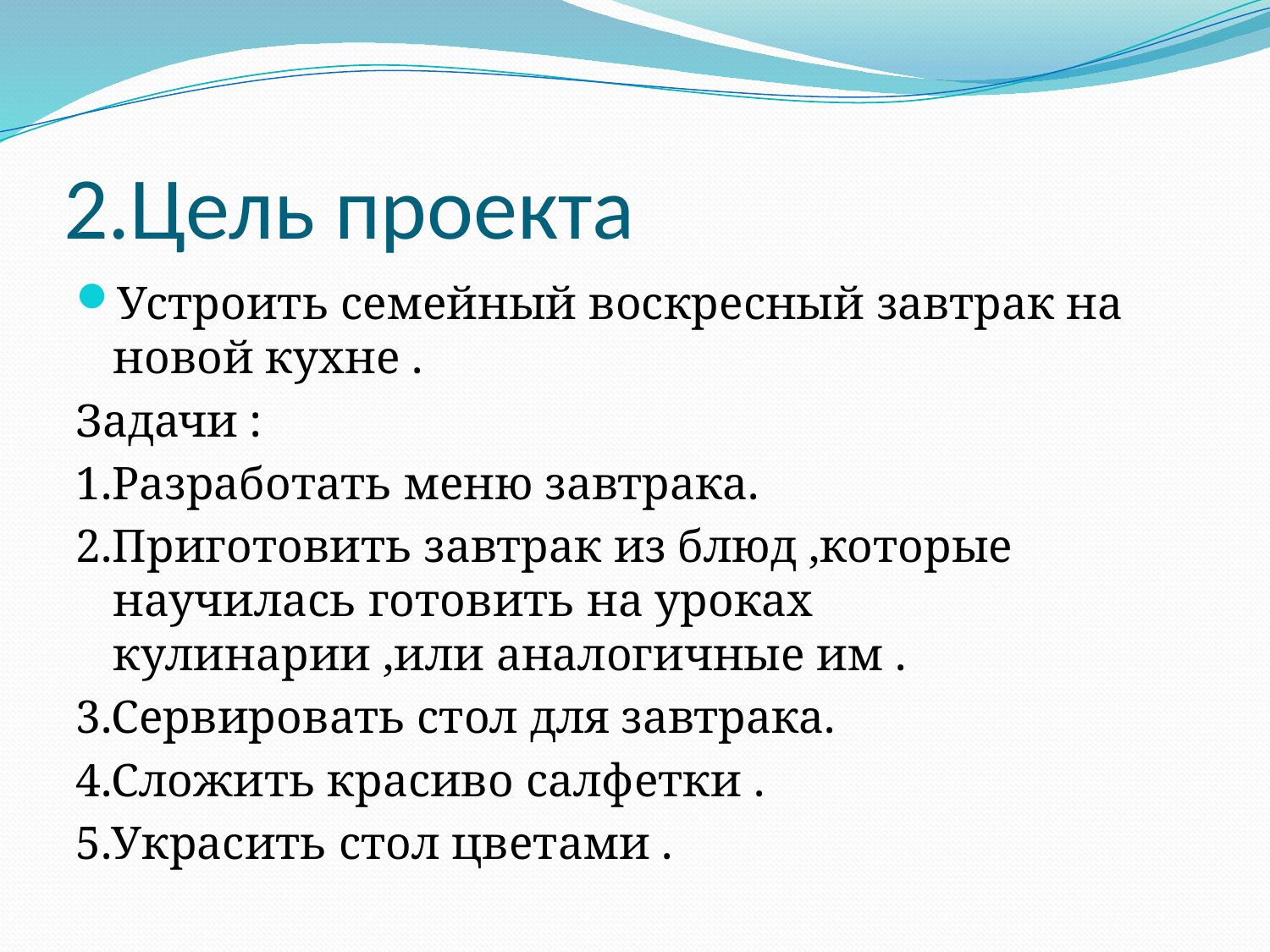

# 2.Цель проекта
Устроить семейный воскресный завтрак на новой кухне .
Задачи :
1.Разработать меню завтрака.
2.Приготовить завтрак из блюд ,которые научилась готовить на уроках кулинарии ,или аналогичные им .
3.Сервировать стол для завтрака.
4.Сложить красиво салфетки .
5.Украсить стол цветами .